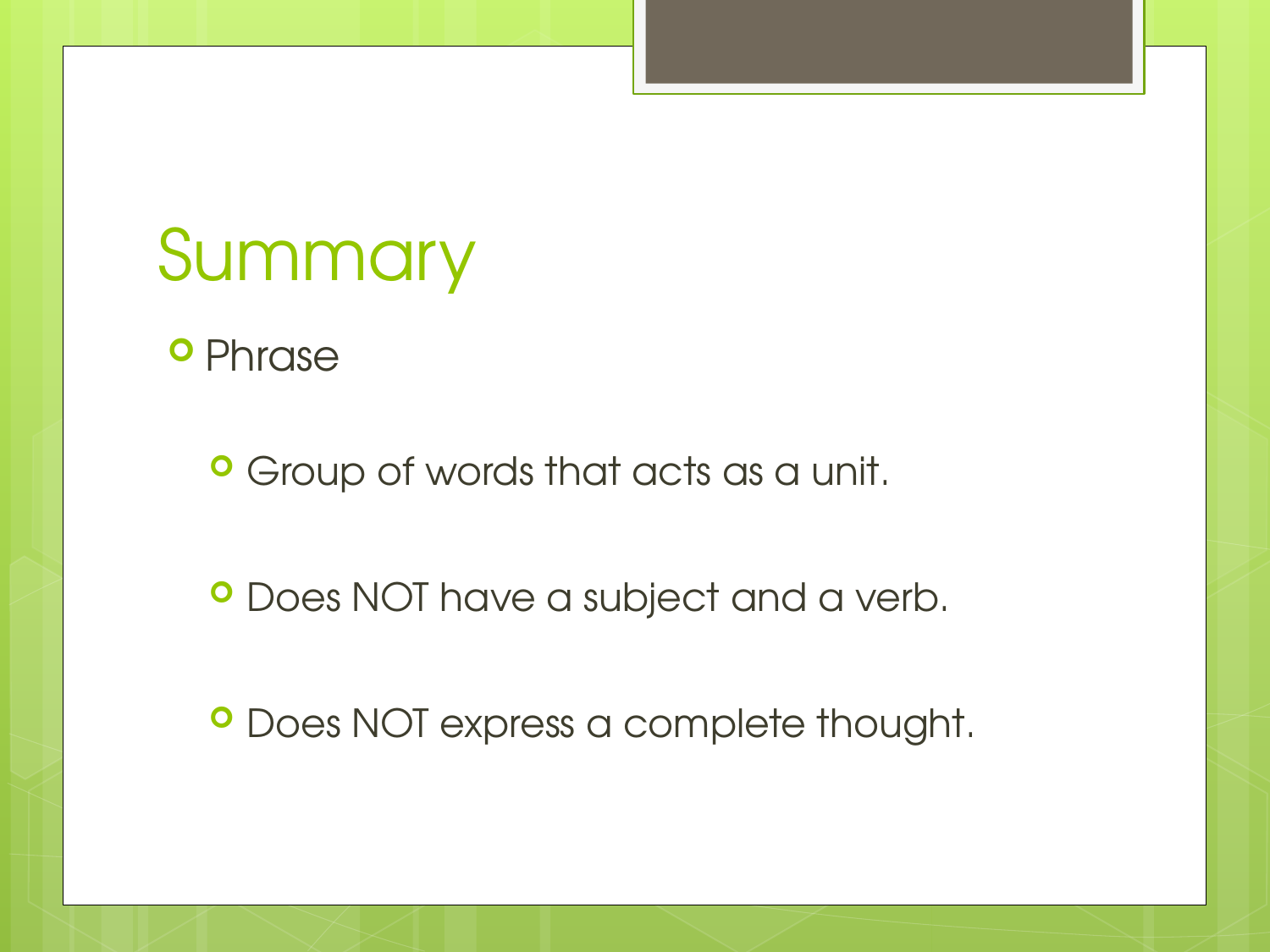

# Summary
Phrase

Group of words that acts as a unit.

Does NOT have a subject and a verb.

Does NOT express a complete thought.